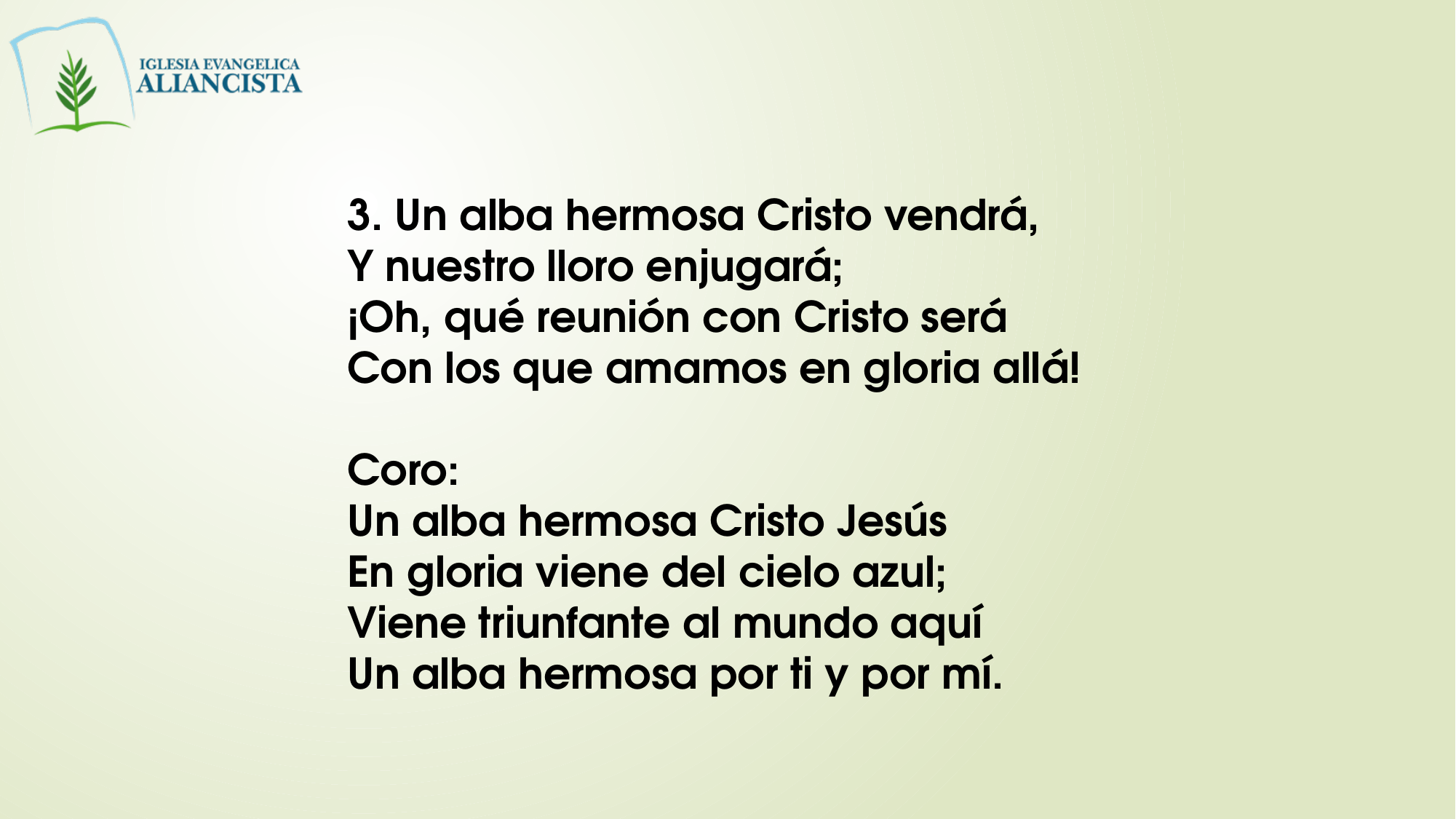

3. Un alba hermosa Cristo vendrá,
Y nuestro lloro enjugará;
¡Oh, qué reunión con Cristo será
Con los que amamos en gloria allá!

Coro:
Un alba hermosa Cristo Jesús
En gloria viene del cielo azul;
Viene triunfante al mundo aquí
Un alba hermosa por ti y por mí.